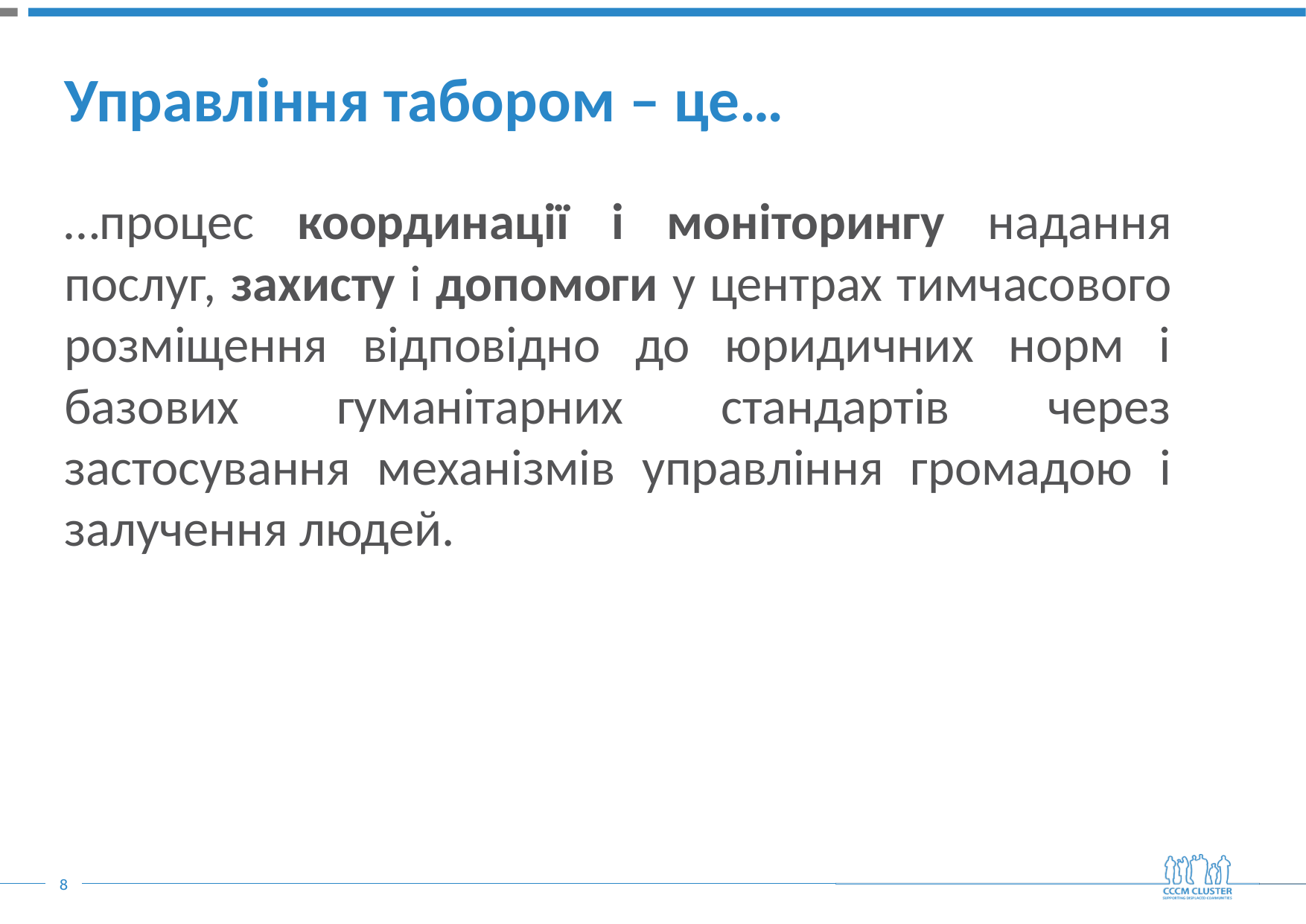

Управління табором – це…
…процес координації і моніторингу надання послуг, захисту і допомоги у центрах тимчасового розміщення відповідно до юридичних норм і базових гуманітарних стандартів через застосування механізмів управління громадою і залучення людей.